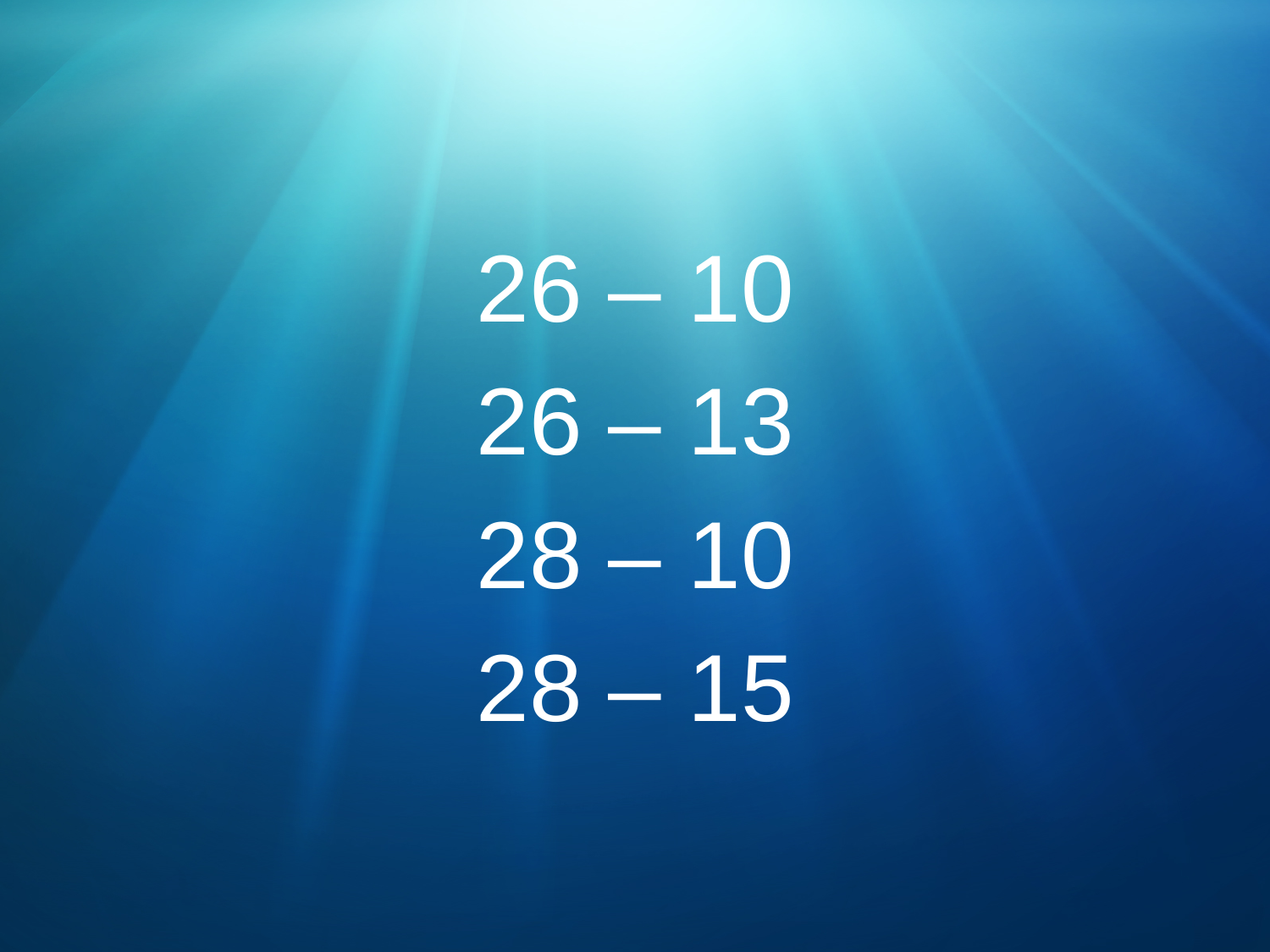

26 – 10
26 – 13
28 – 10
28 – 15